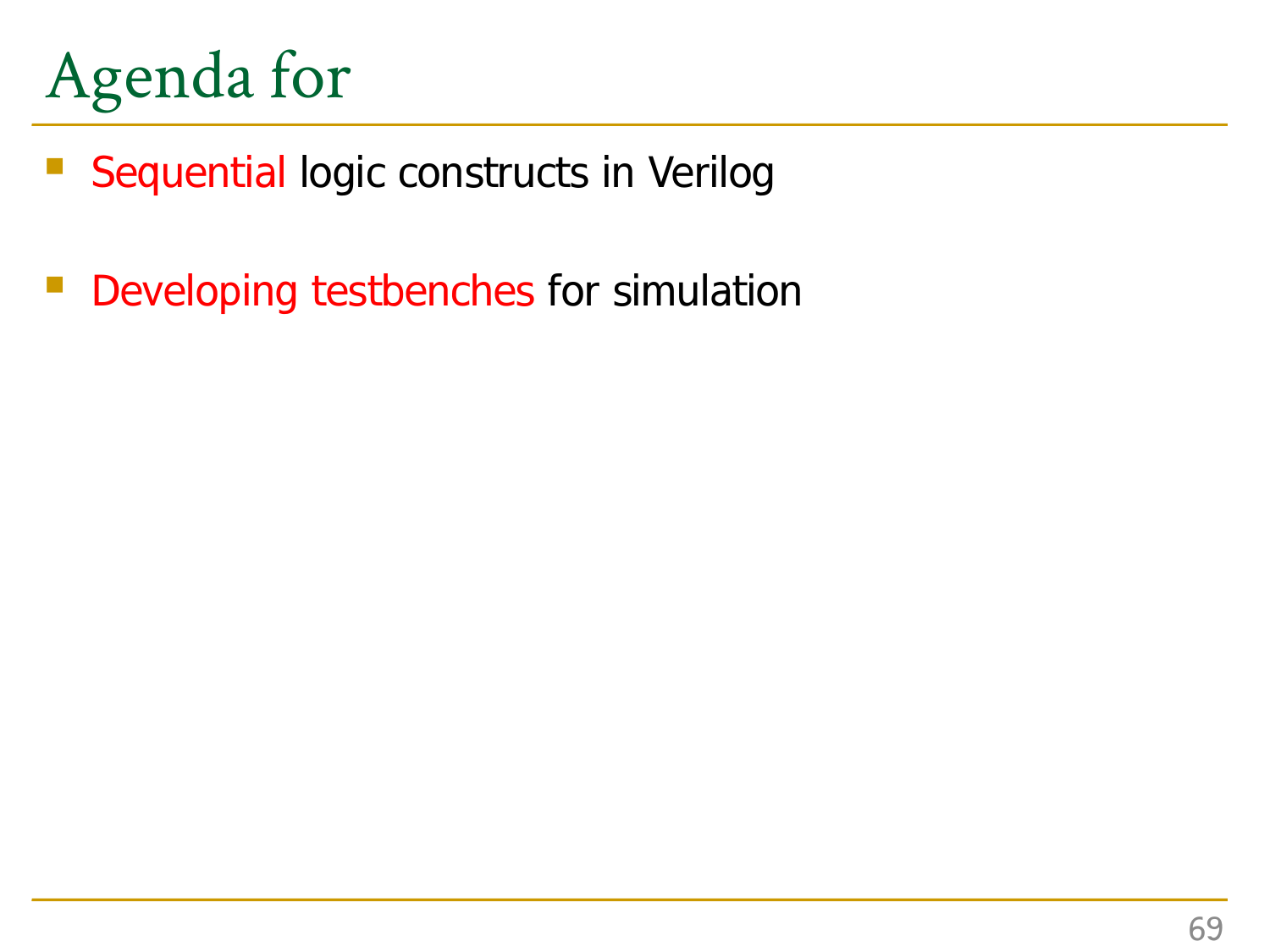

# Agenda for
Sequential logic constructs in Verilog

Developing testbenches for simulation
69